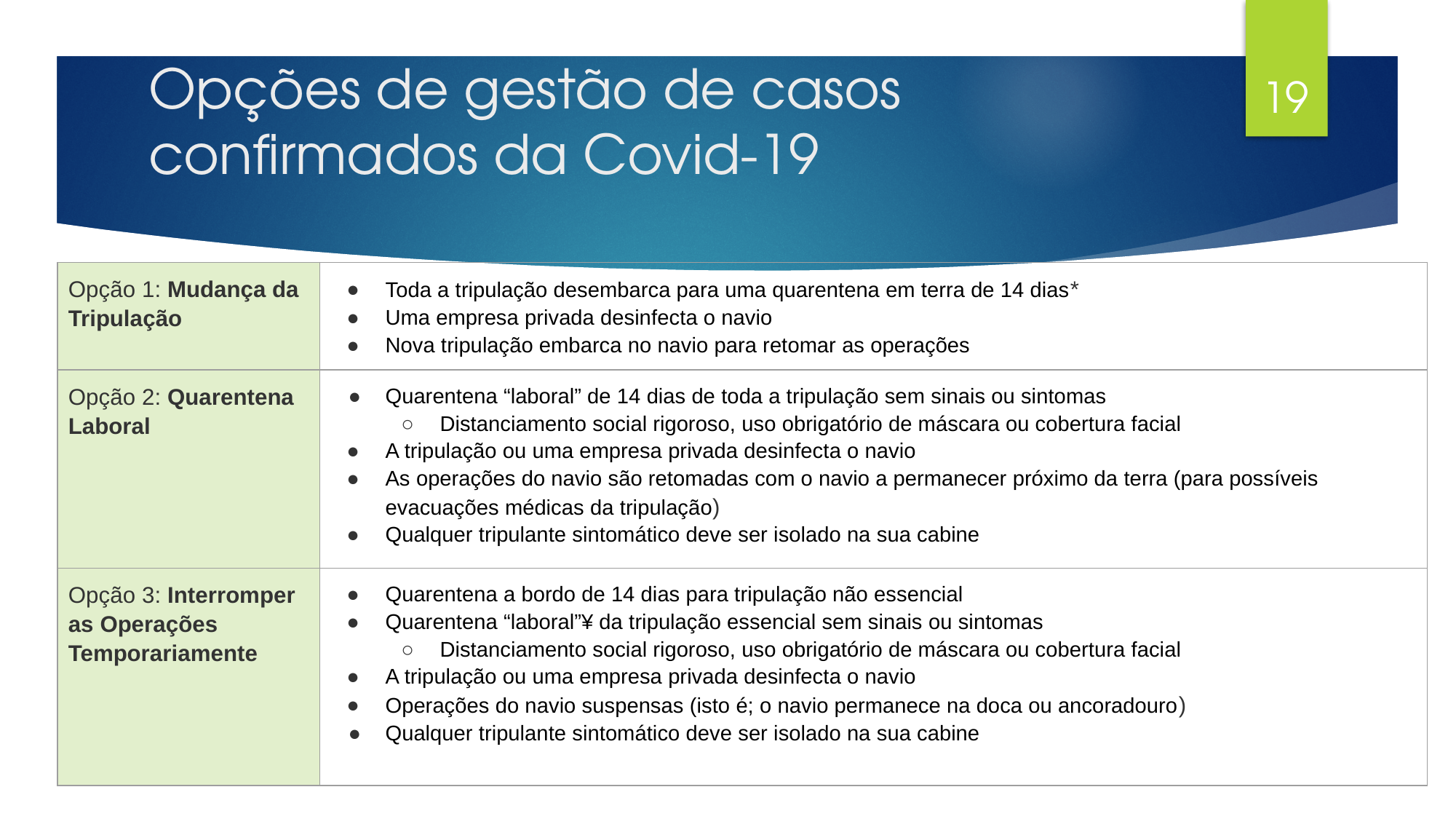

19
# Opções de gestão de casos confirmados da Covid-19
| Opção 1: Mudança da Tripulação | Toda a tripulação desembarca para uma quarentena em terra de 14 dias\* Uma empresa privada desinfecta o navio Nova tripulação embarca no navio para retomar as operações |
| --- | --- |
| Opção 2: Quarentena Laboral | Quarentena “laboral” de 14 dias de toda a tripulação sem sinais ou sintomas Distanciamento social rigoroso, uso obrigatório de máscara ou cobertura facial A tripulação ou uma empresa privada desinfecta o navio As operações do navio são retomadas com o navio a permanecer próximo da terra (para possíveis evacuações médicas da tripulação) Qualquer tripulante sintomático deve ser isolado na sua cabine |
| Opção 3: Interromper as Operações Temporariamente | Quarentena a bordo de 14 dias para tripulação não essencial Quarentena “laboral”¥ da tripulação essencial sem sinais ou sintomas Distanciamento social rigoroso, uso obrigatório de máscara ou cobertura facial A tripulação ou uma empresa privada desinfecta o navio Operações do navio suspensas (isto é; o navio permanece na doca ou ancoradouro) Qualquer tripulante sintomático deve ser isolado na sua cabine |